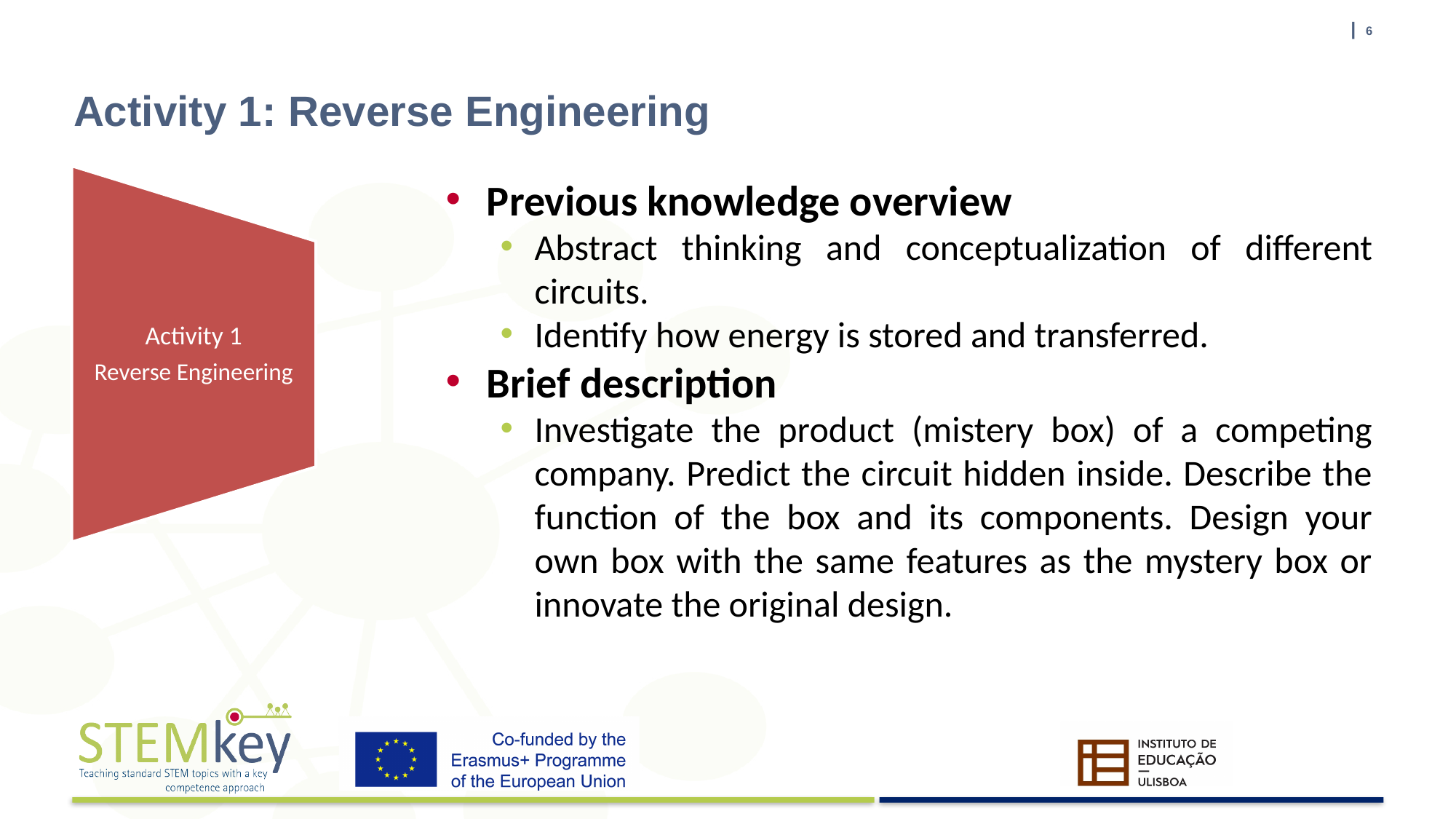

|  6
# Activity 1: Reverse Engineering
Activity 1
Reverse Engineering
Previous knowledge overview
Abstract thinking and conceptualization of different circuits.
Identify how energy is stored and transferred.
Brief description
Investigate the product (mistery box) of a competing company. Predict the circuit hidden inside. Describe the function of the box and its components. Design your own box with the same features as the mystery box or innovate the original design.